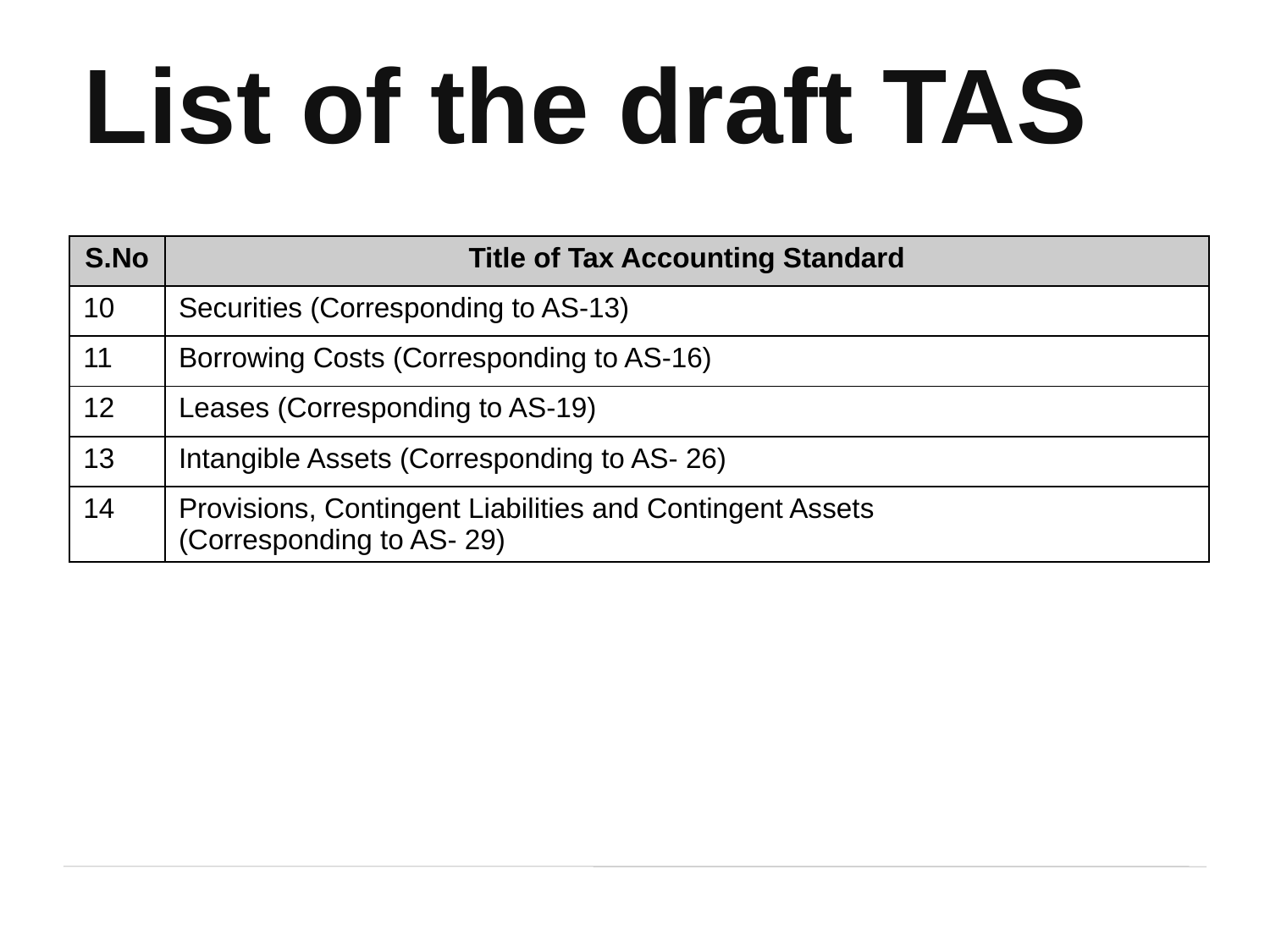

List of the draft TAS
| S.No | Title of Tax Accounting Standard |
| --- | --- |
| 10 | Securities (Corresponding to AS-13) |
| 11 | Borrowing Costs (Corresponding to AS-16) |
| 12 | Leases (Corresponding to AS-19) |
| 13 | Intangible Assets (Corresponding to AS- 26) |
| 14 | Provisions, Contingent Liabilities and Contingent Assets (Corresponding to AS- 29) |